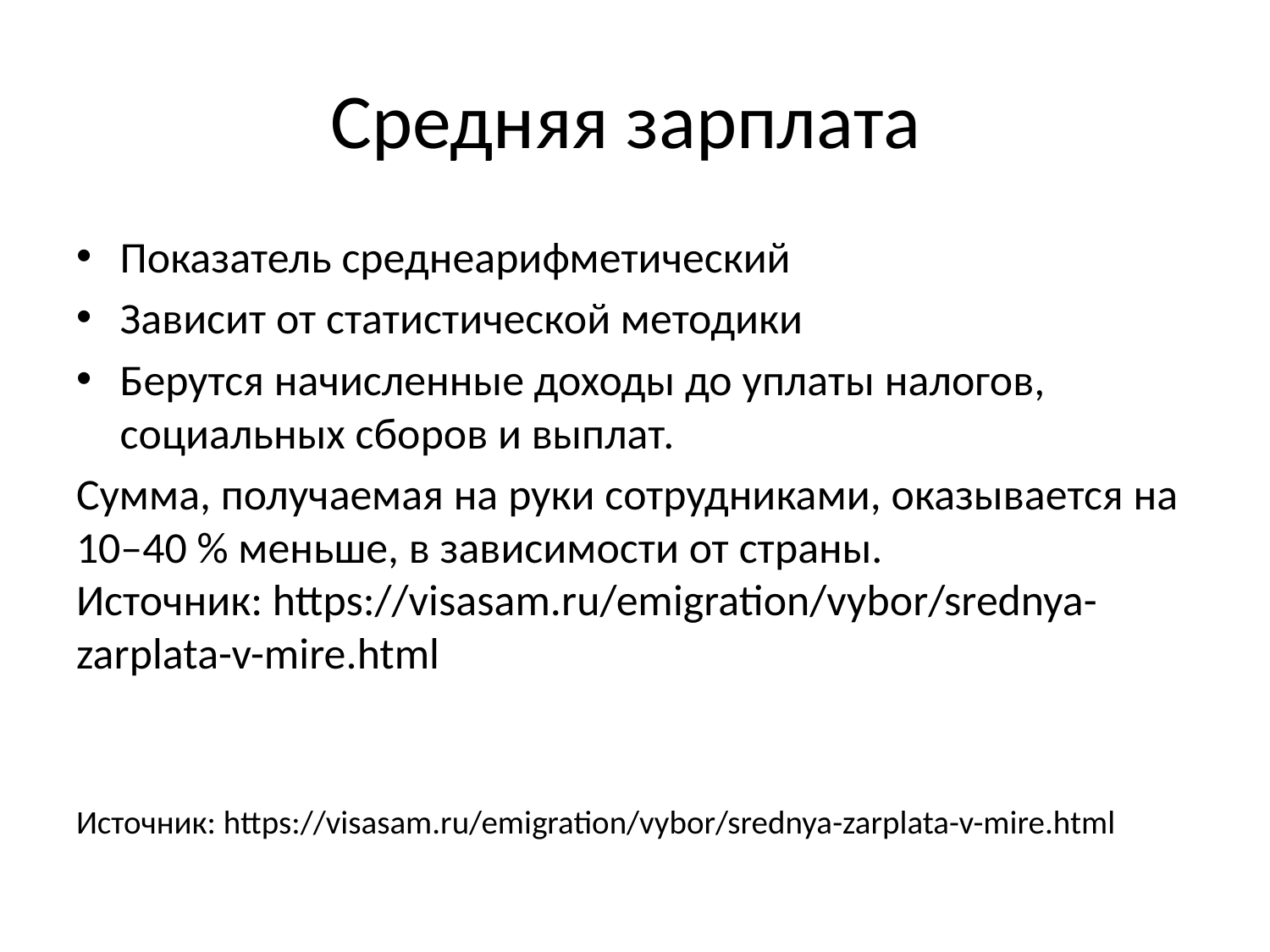

# Средняя зарплата
Показатель среднеарифметический
Зависит от статистической методики
Берутся начисленные доходы до уплаты налогов, социальных сборов и выплат.
Сумма, получаемая на руки сотрудниками, оказывается на 10–40 % меньше, в зависимости от страны.
Источник: https://visasam.ru/emigration/vybor/srednya-zarplata-v-mire.html

Источник: https://visasam.ru/emigration/vybor/srednya-zarplata-v-mire.html